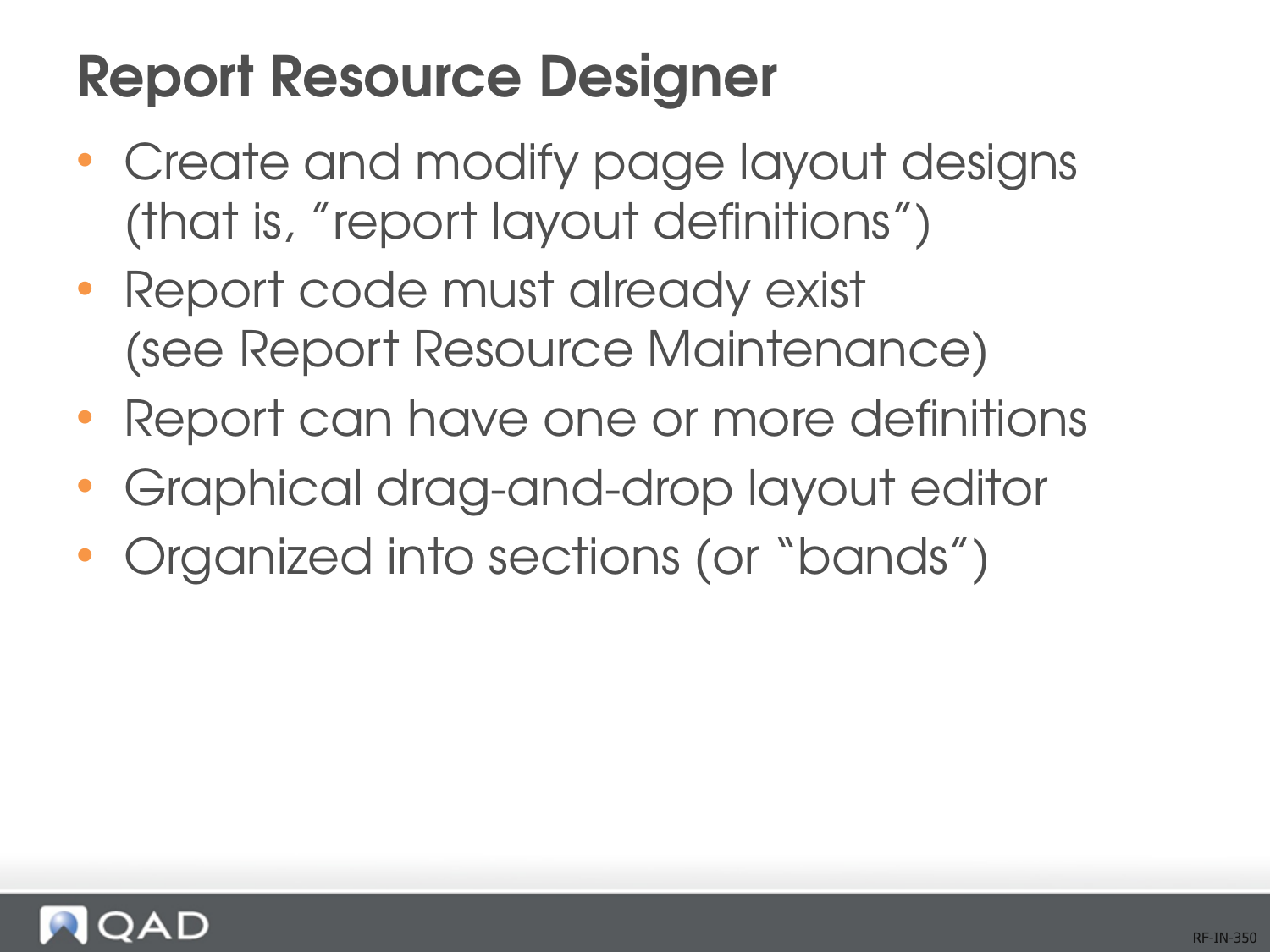

# Report Resource Designer
Create and modify page layout designs
(that is, ”report layout definitions”)
Report code must already exist
(see Report Resource Maintenance)
Report can have one or more definitions
Graphical drag-and-drop layout editor
Organized into sections (or “bands”)
RF-IN-350